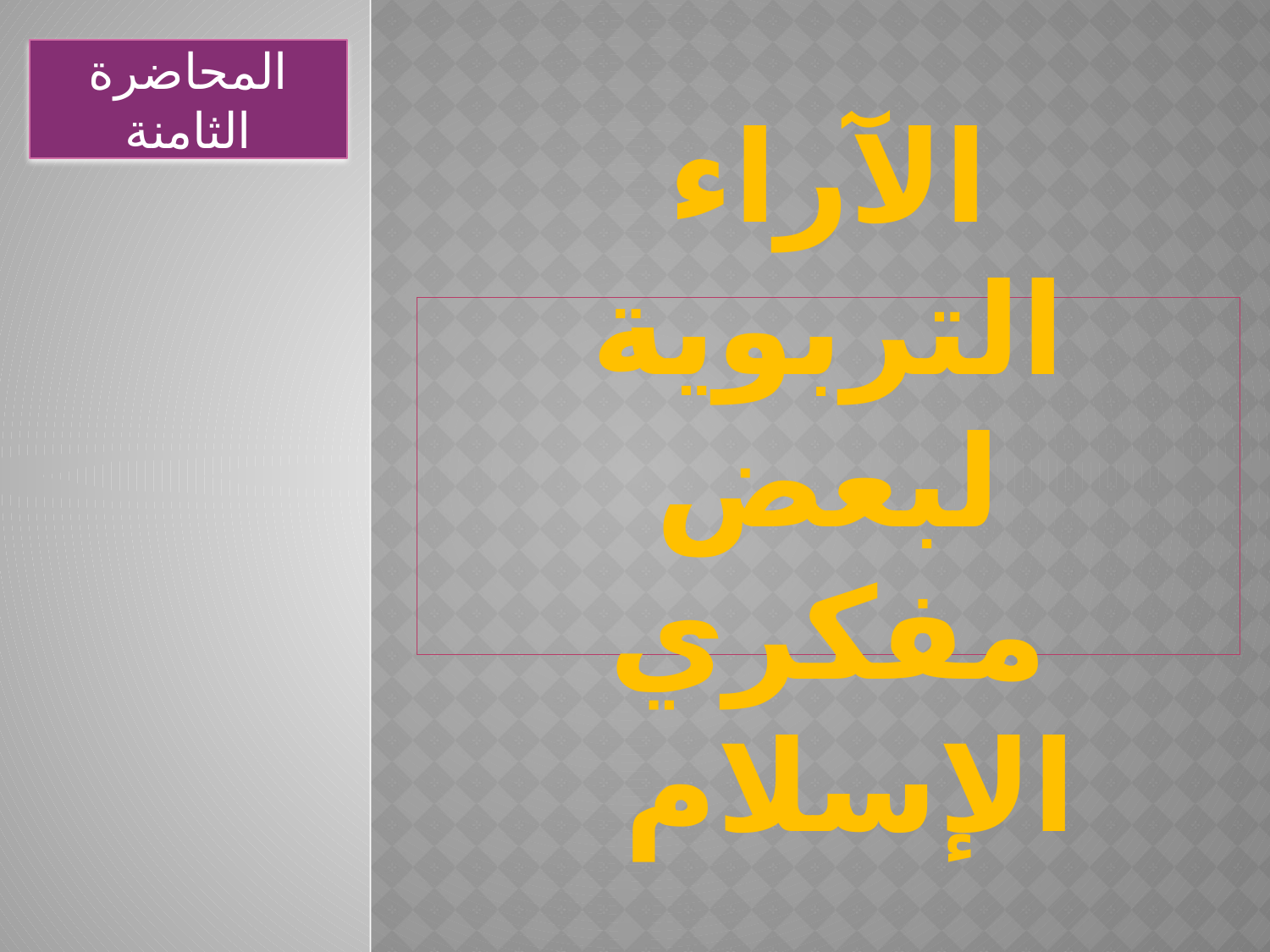

المحاضرة الثامنة
# الآراء التربوية لبعض مفكري الإسلام